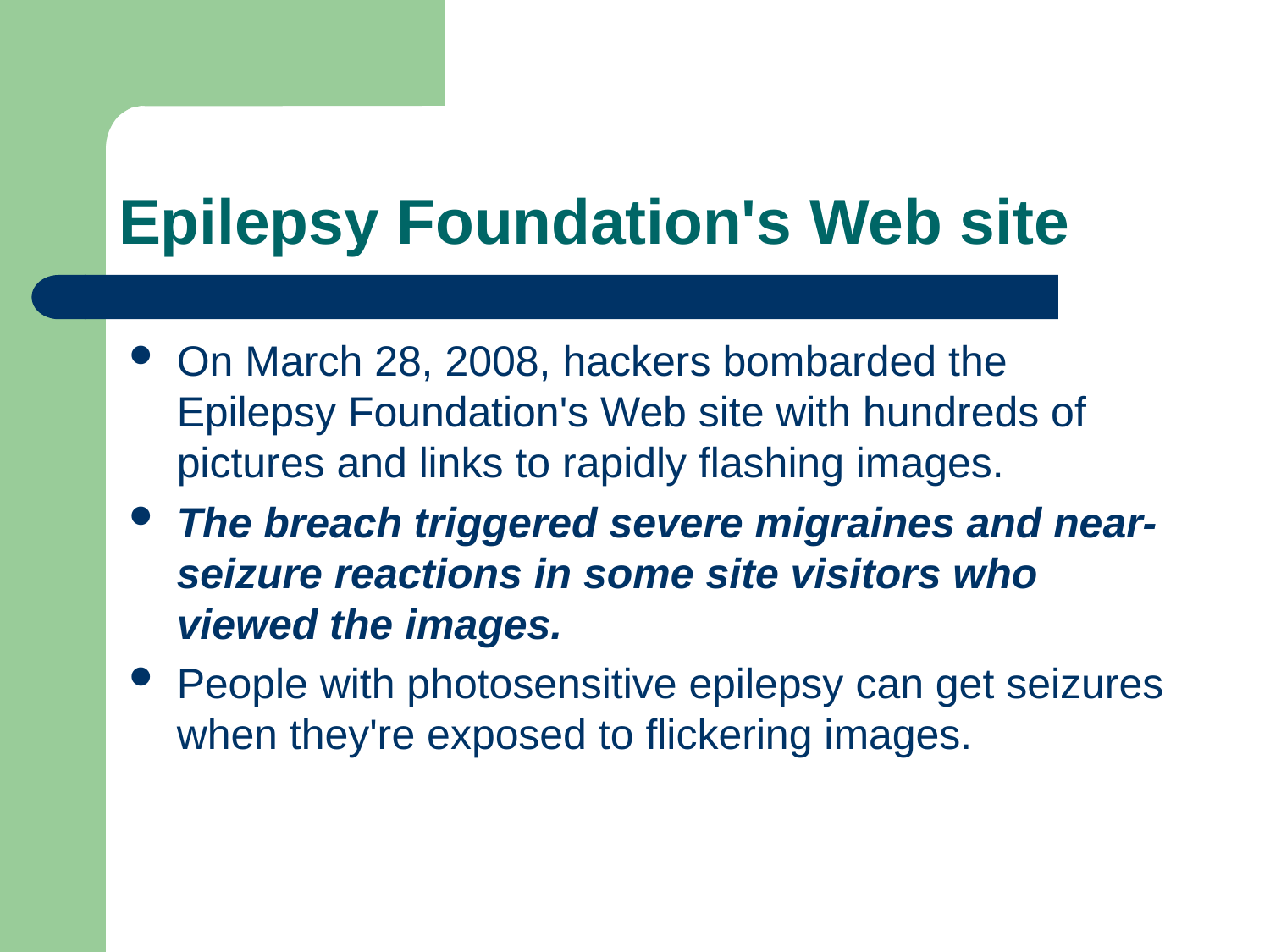

# Epilepsy Foundation's Web site
On March 28, 2008, hackers bombarded the Epilepsy Foundation's Web site with hundreds of pictures and links to rapidly flashing images.
The breach triggered severe migraines and near-seizure reactions in some site visitors who viewed the images.
People with photosensitive epilepsy can get seizures when they're exposed to flickering images.